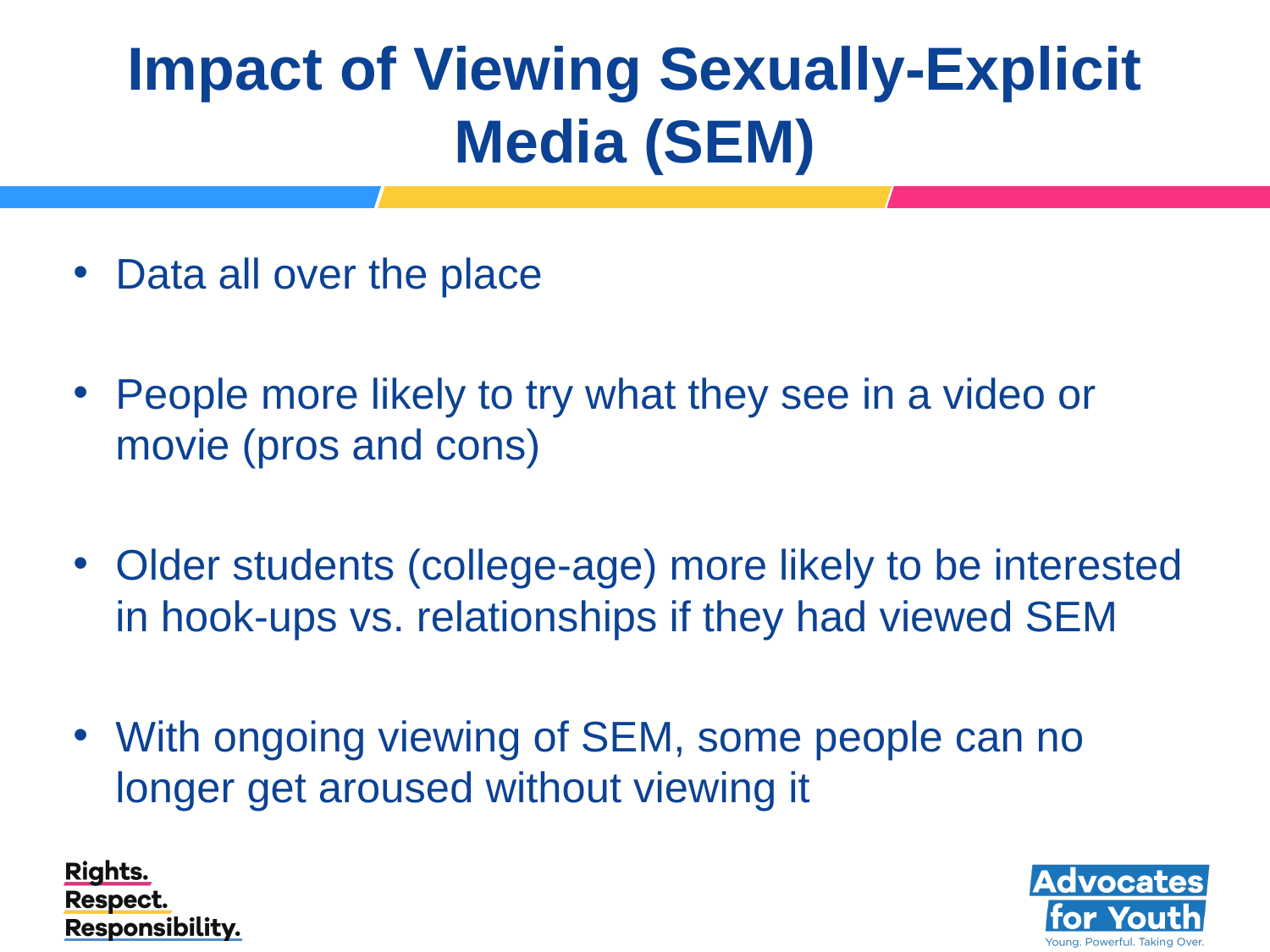

# Impact of Viewing Sexually-Explicit Media (SEM)
Data all over the place

People more likely to try what they see in a video or movie (pros and cons)

Older students (college-age) more likely to be interested in hook-ups vs. relationships if they had viewed SEM

With ongoing viewing of SEM, some people can no longer get aroused without viewing it